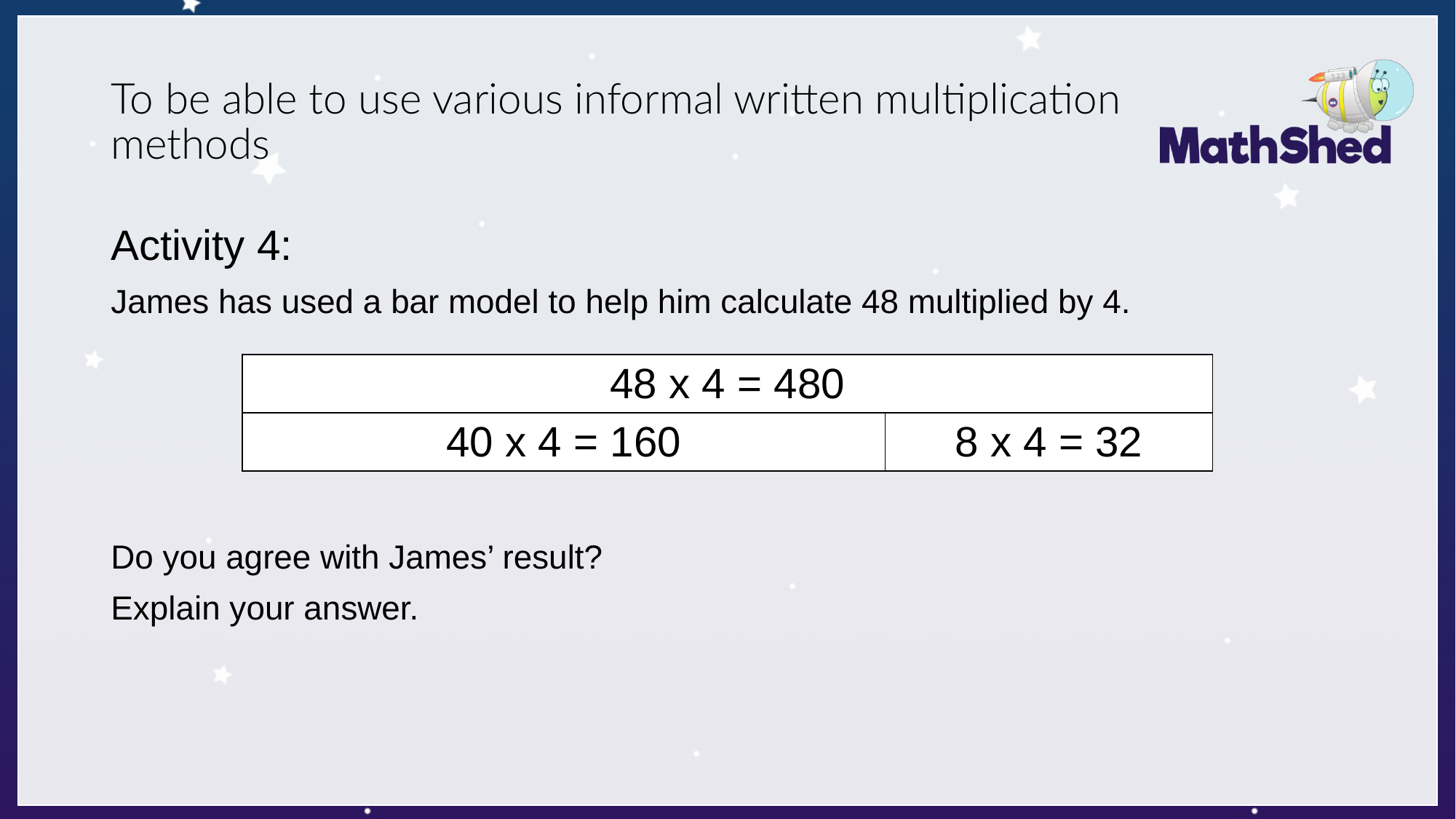

# To be able to use various informal written multiplication methods
Activity 4:
James has used a bar model to help him calculate 48 multiplied by 4.

Do you agree with James’ result?
Explain your answer.

| 48 x 4 = 480 |  |
| --- | --- |
| 40 x 4 = 160 | 8 x 4 = 32 |